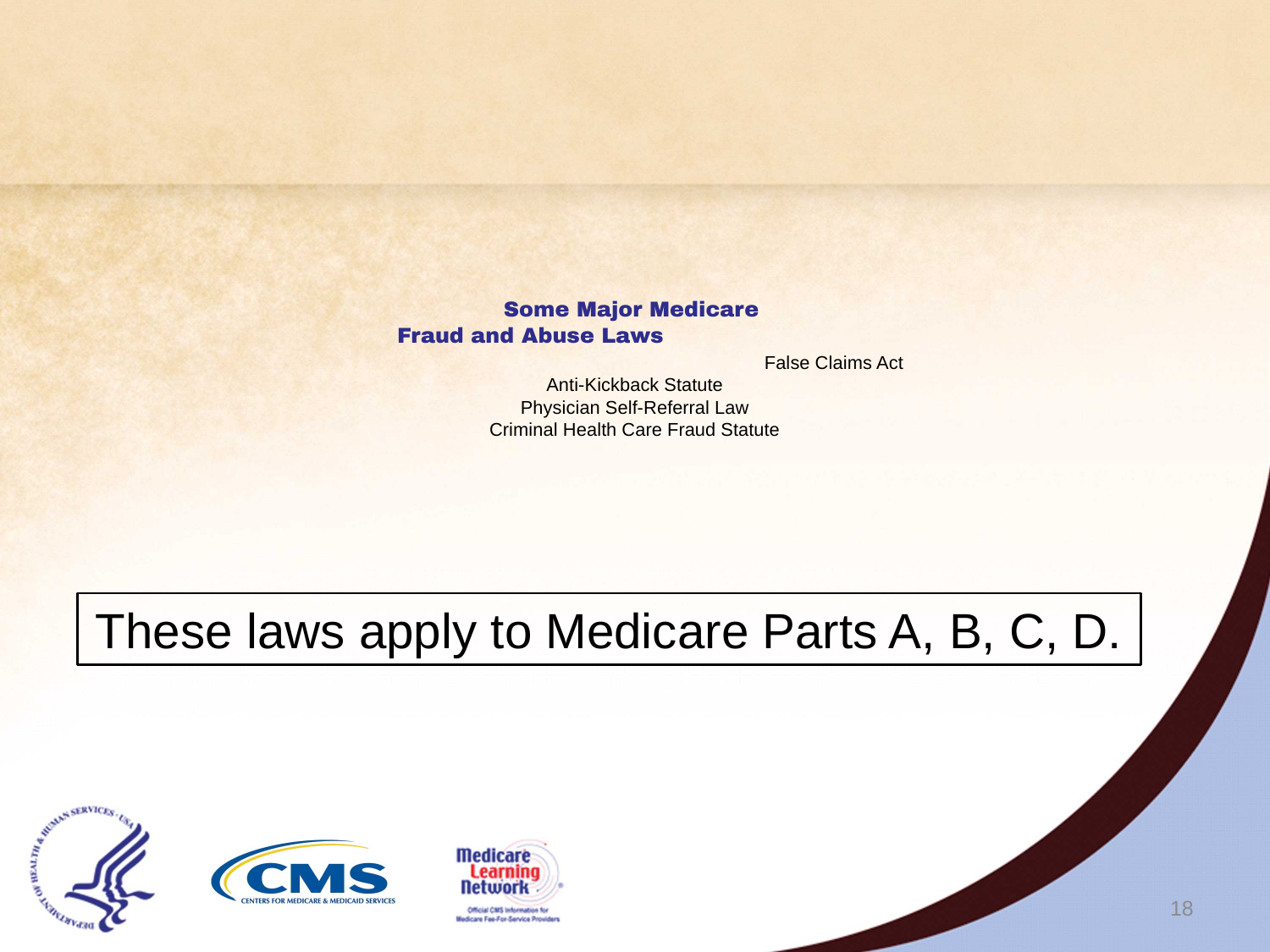

# Some Major Medicare
 Fraud and Abuse Laws
                                                        False Claims Act
Anti-Kickback Statute
Physician Self-Referral Law
Criminal Health Care Fraud Statute

These laws apply to Medicare Parts A, B, C, D.
18